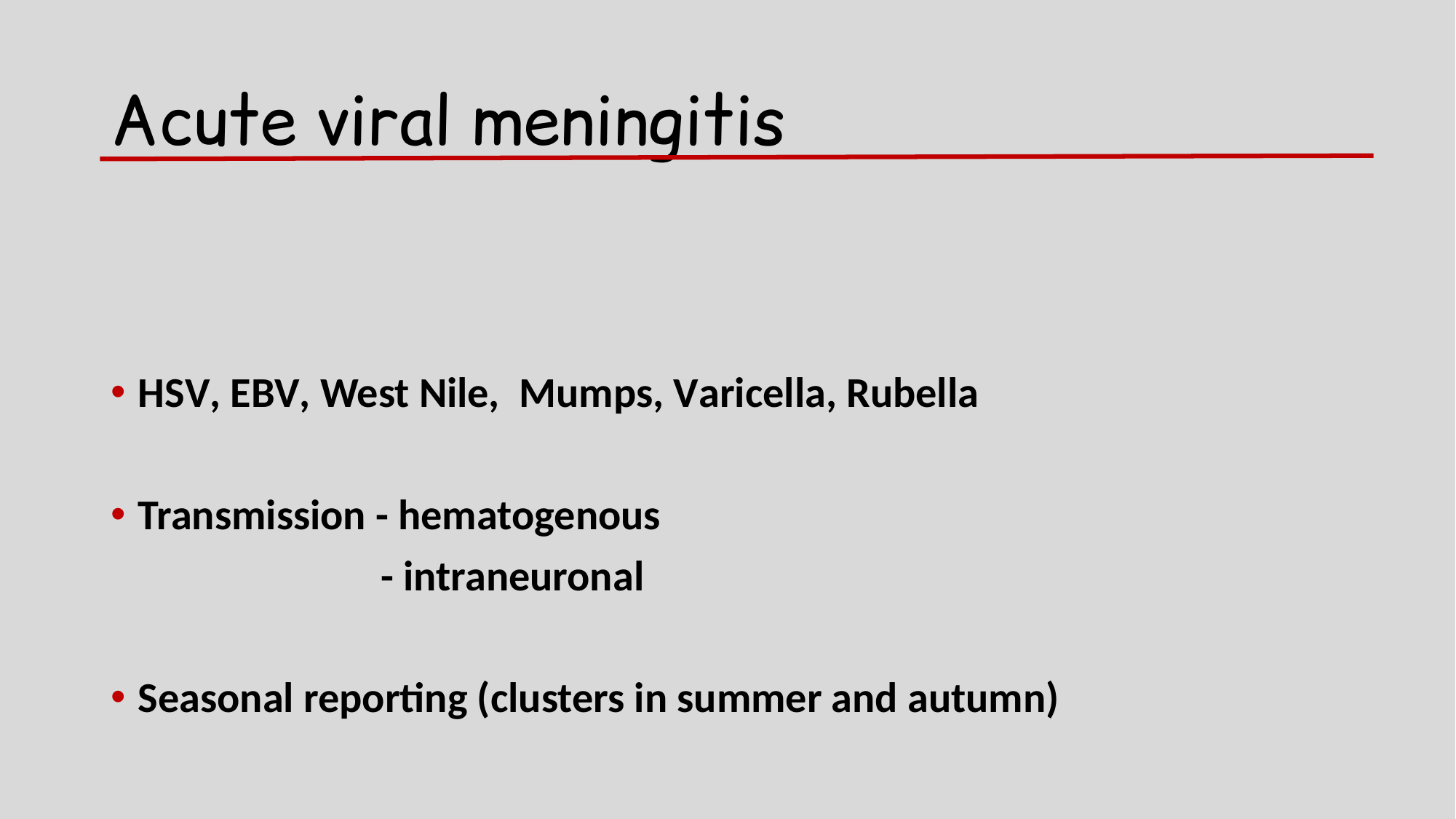

# Acute viral meningitis

HSV, EBV, West Nile,  Мumps, Varicella, Rubella

Transmission - hematogenous
                            - intraneuronal

Seasonal reporting (clusters in summer and autumn)